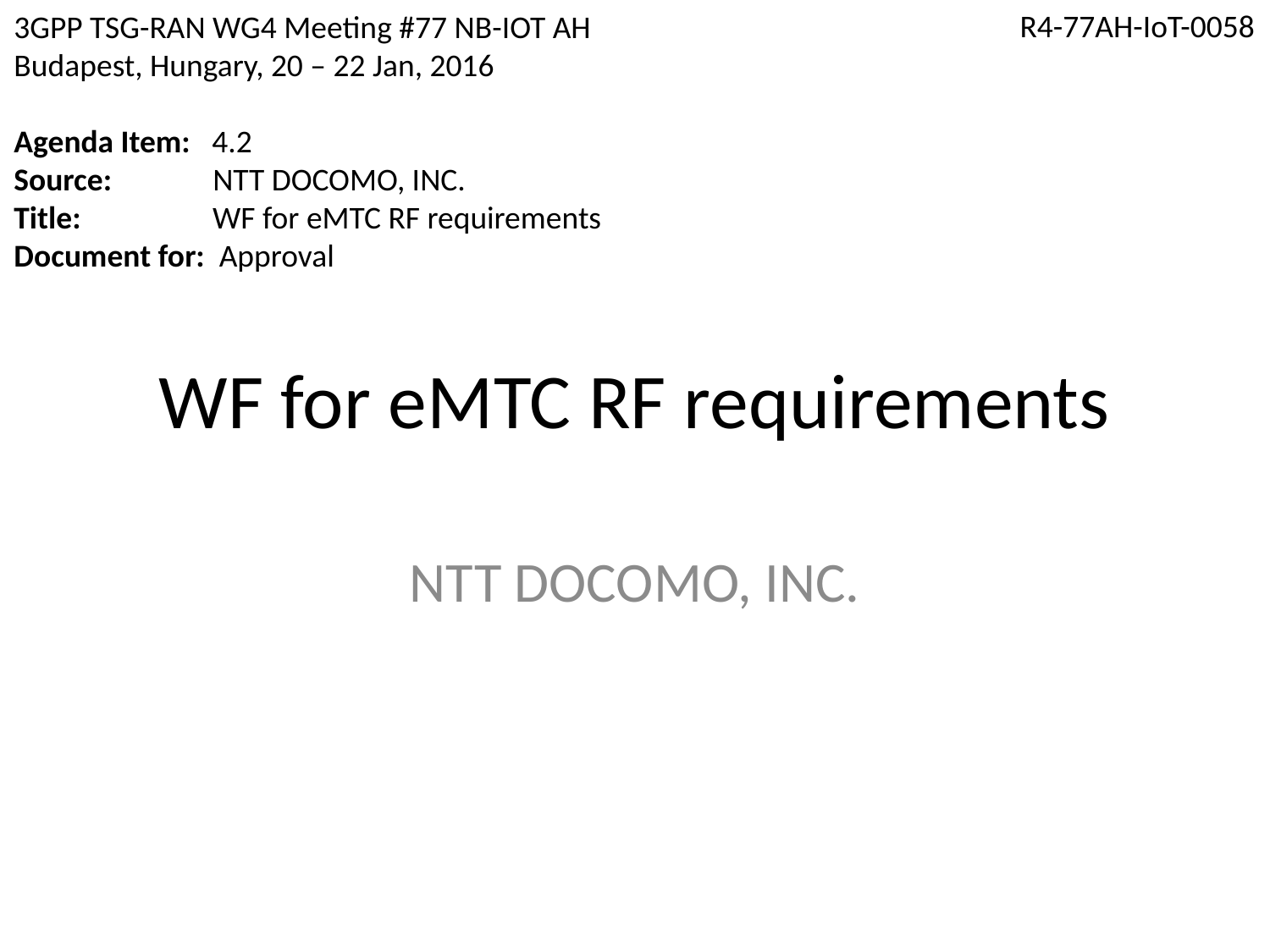

R4-77AH-IoT-0058
3GPP TSG-RAN WG4 Meeting #77 NB-IOT AH
Budapest, Hungary, 20 – 22 Jan, 2016

Agenda Item:   4.2
Source: 	          NTT DOCOMO, INC.
Title: 	          WF for eMTC RF requirements
Document for:  Approval
# WF for eMTC RF requirements
NTT DOCOMO, INC.